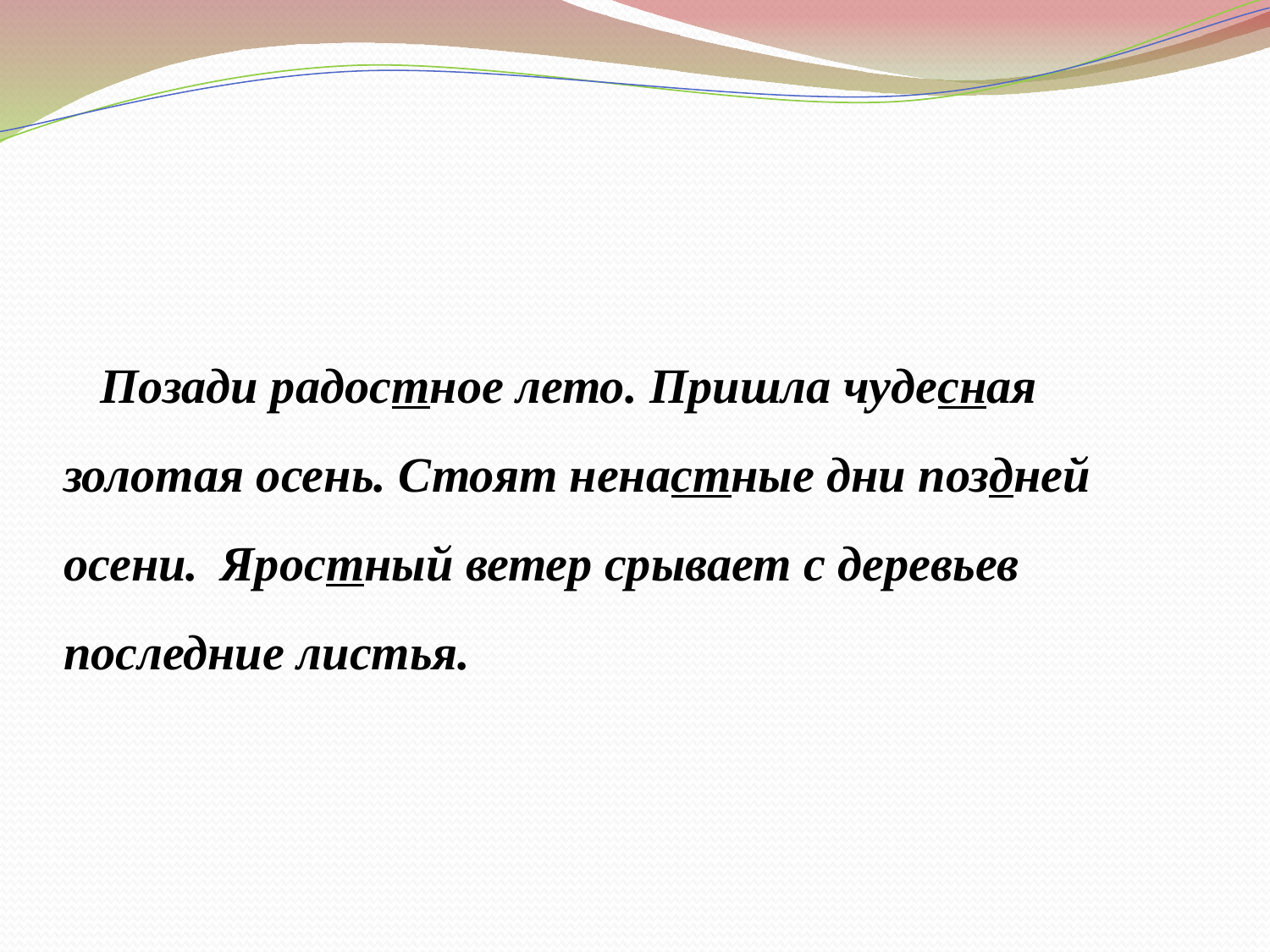

#
   Позади радостное лето. Пришла чудесная золотая осень. Стоят ненастные дни поздней осени.  Яростный ветер срывает с деревьев последние листья.